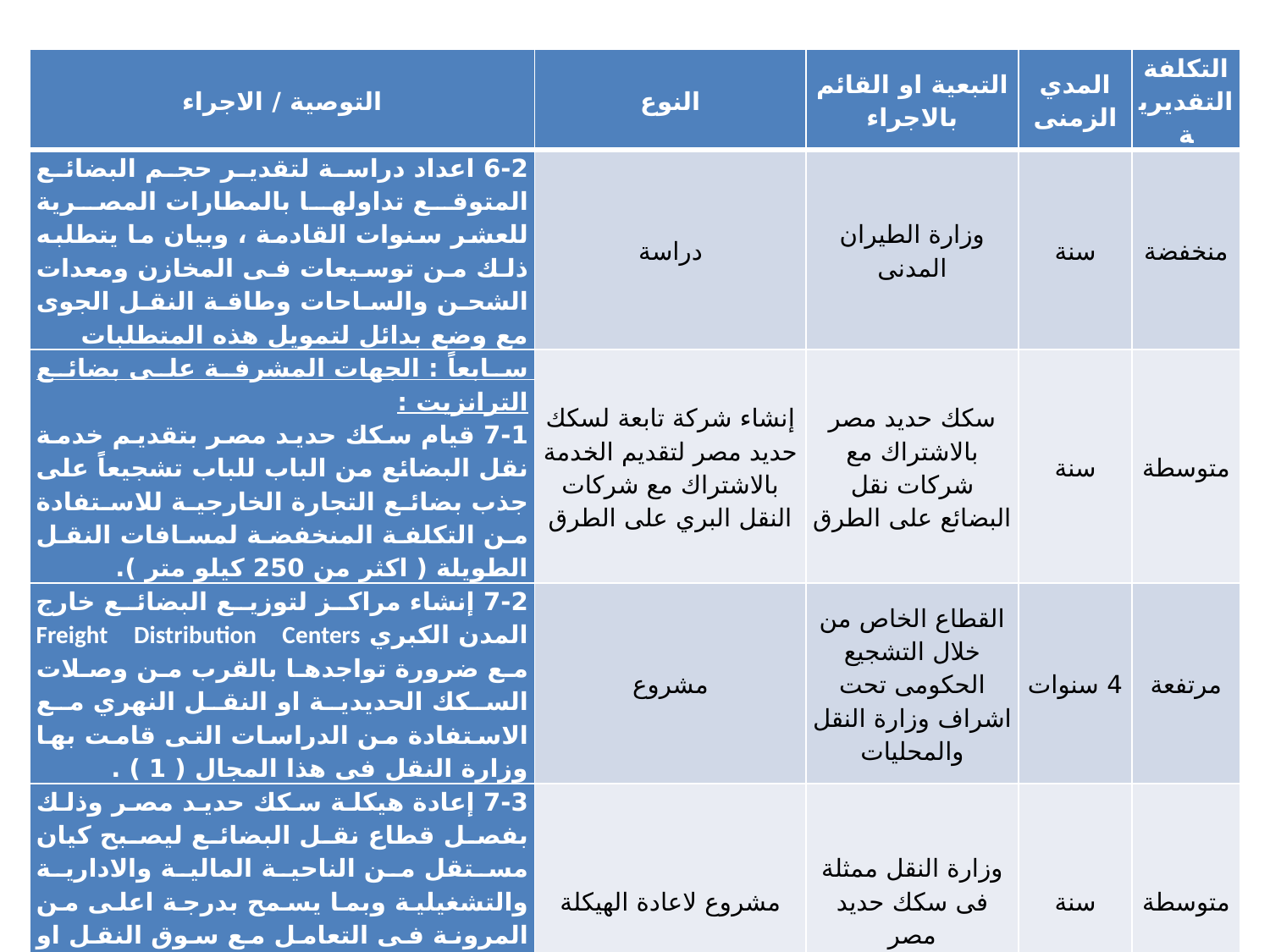

| التوصية / الاجراء | النوع | التبعية او القائم بالاجراء | المدي الزمنى | التكلفة التقديرية |
| --- | --- | --- | --- | --- |
| 6-2 اعداد دراسة لتقدير حجم البضائع المتوقع تداولها بالمطارات المصرية للعشر سنوات القادمة ، وبيان ما يتطلبه ذلك من توسيعات فى المخازن ومعدات الشحن والساحات وطاقة النقل الجوى مع وضع بدائل لتمويل هذه المتطلبات | دراسة | وزارة الطيران المدنى | سنة | منخفضة |
| سابعاً : الجهات المشرفة على بضائع الترانزيت : 7-1 قيام سكك حديد مصر بتقديم خدمة نقل البضائع من الباب للباب تشجيعاً على جذب بضائع التجارة الخارجية للاستفادة من التكلفة المنخفضة لمسافات النقل الطويلة ( اكثر من 250 كيلو متر ). | إنشاء شركة تابعة لسكك حديد مصر لتقديم الخدمة بالاشتراك مع شركات النقل البري على الطرق | سكك حديد مصر بالاشتراك مع شركات نقل البضائع على الطرق | سنة | متوسطة |
| 7-2 إنشاء مراكز لتوزيع البضائع خارج المدن الكبري Freight Distribution Centers مع ضرورة تواجدها بالقرب من وصلات السكك الحديدية او النقل النهري مع الاستفادة من الدراسات التى قامت بها وزارة النقل فى هذا المجال ( 1 ) . | مشروع | القطاع الخاص من خلال التشجيع الحكومى تحت اشراف وزارة النقل والمحليات | 4 سنوات | مرتفعة |
| 7-3 إعادة هيكلة سكك حديد مصر وذلك بفصل قطاع نقل البضائع ليصبح كيان مستقل من الناحية المالية والادارية والتشغيلية وبما يسمح بدرجة اعلى من المرونة فى التعامل مع سوق النقل او استقطاب مزيد من بضائع التجارة الخارجية. | مشروع لاعادة الهيكلة | وزارة النقل ممثلة فى سكك حديد مصر | سنة | متوسطة |
| ثامناً : وسائل النقل : 8-1 إعتماد نظام النقل متعدد الوسائط وصياغة قانون لتنظيمة وذلك لتسهيل نقل بضائع التجارة الخارجية مع المشاركة فى صياغة الاتفاقيات الدولية فى هذا الصدد. | إنشاء قسم داخل وزارة النقل لوضع الرؤية ومتطلبات تفعيل النقل متعدد الوسائط | وزارة النقل بالتعاون مع الجهات ذات الصلة والخبرة فى هذا المجال وبيوت الخبرة المحلية والدولية | سنة | منخفضة |